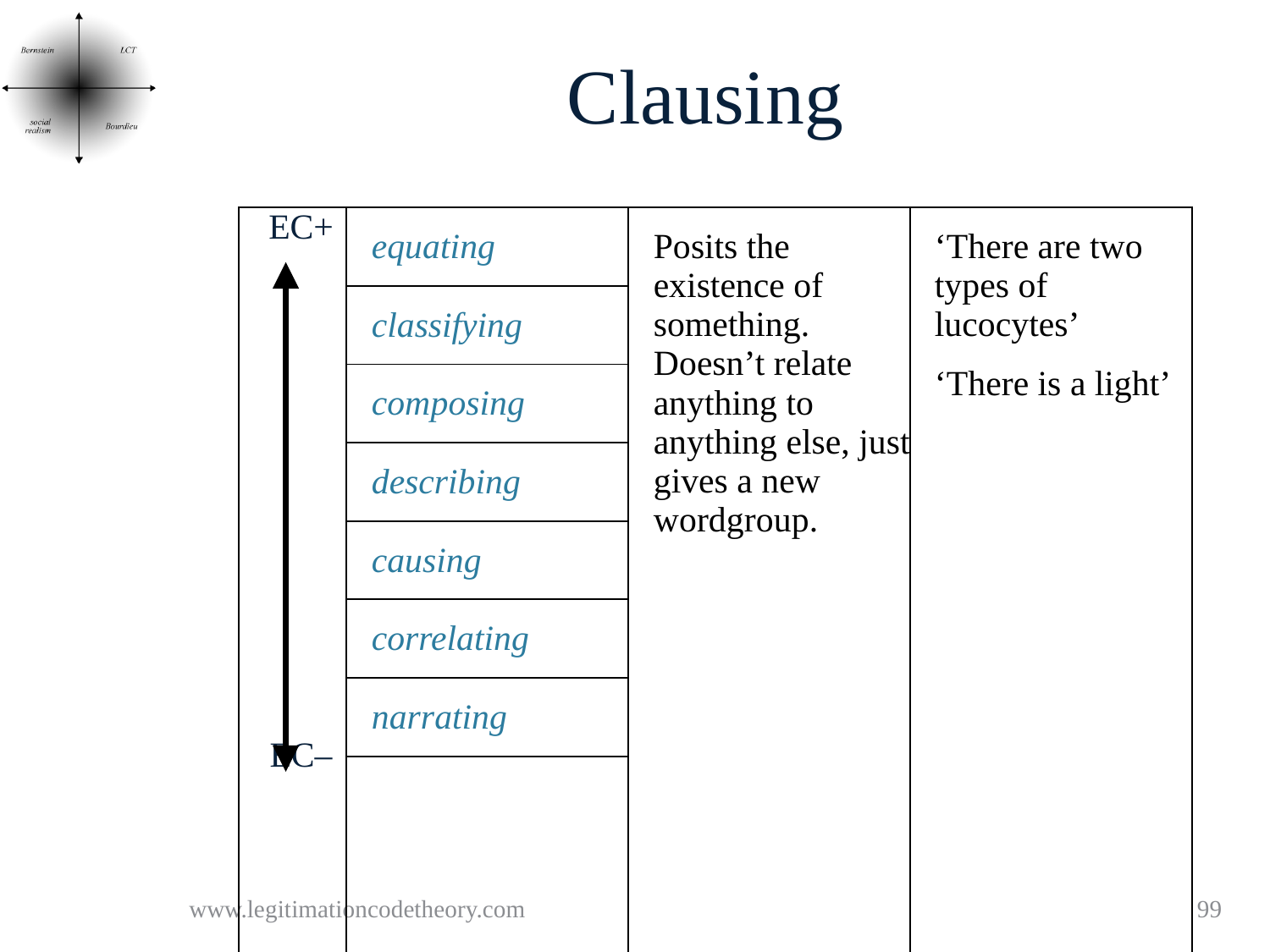

# Clausing

| EC+ EC– | equating | Posits the existence of something. Doesn’t relate anything to anything else, just gives a new wordgroup. | ‘There are two types of lucocytes’ ‘There is a light’ |
| --- | --- | --- | --- |
|  | classifying |  |  |
|  | composing |  |  |
|  | describing |  |  |
|  | causing |  |  |
|  | correlating |  |  |
|  | narrating |  |  |
|  | establishing |  |  |
www.legitimationcodetheory.com
99